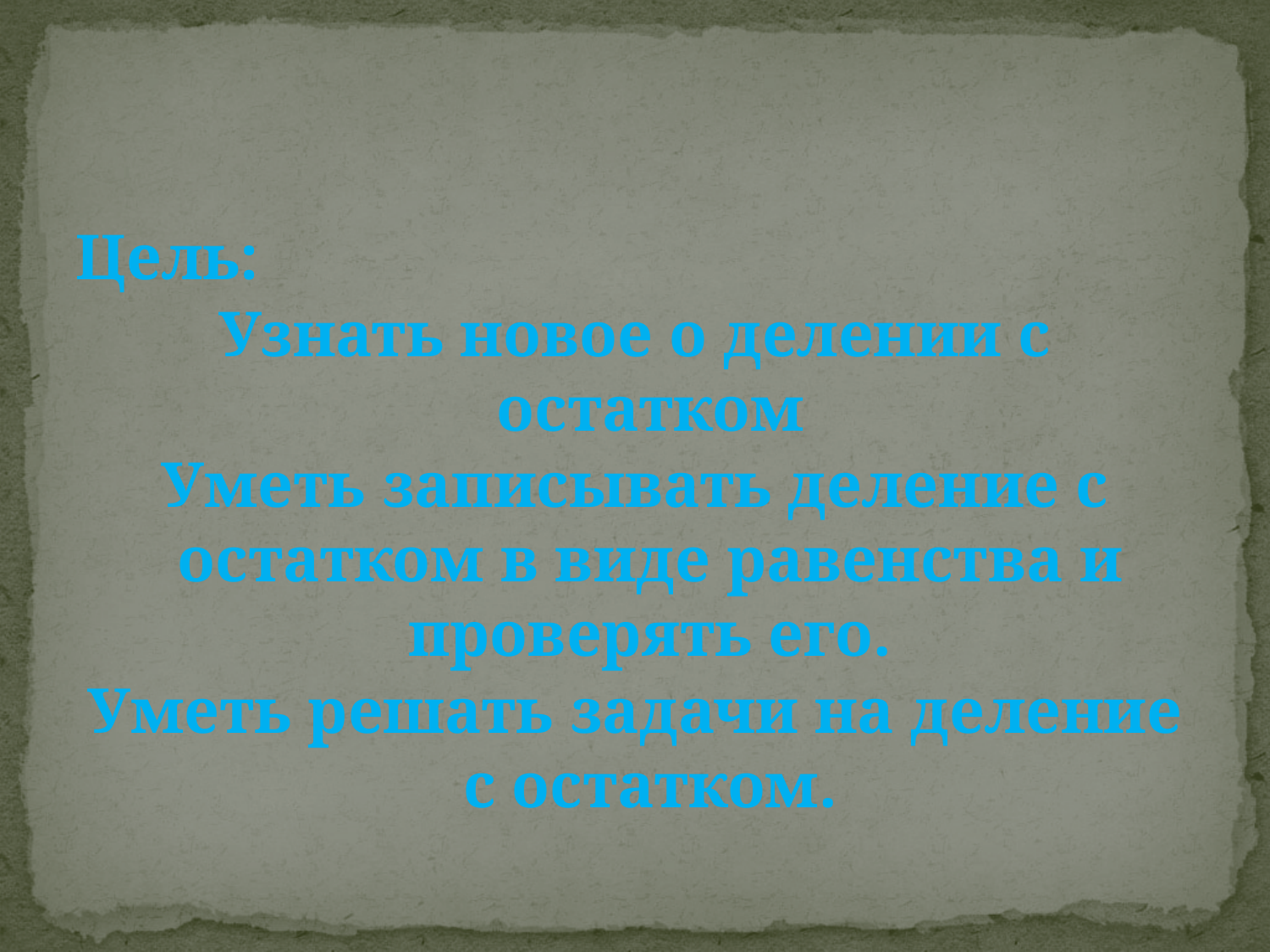

#
Цель:
Узнать новое о делении с остатком
Уметь записывать деление с остатком в виде равенства и проверять его.
Уметь решать задачи на деление с остатком.